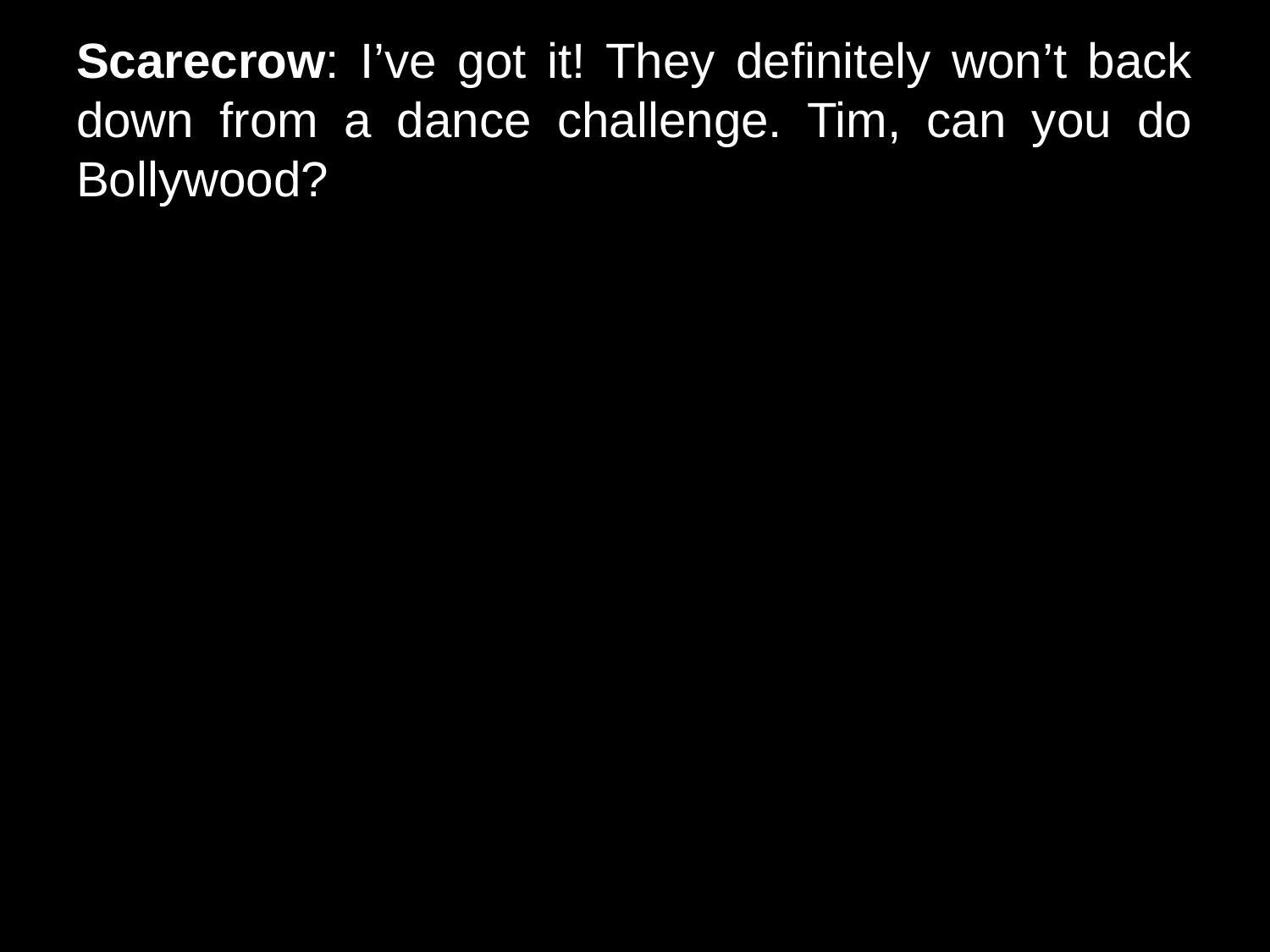

# Scarecrow: I’ve got it! They definitely won’t back down from a dance challenge. Tim, can you do Bollywood?